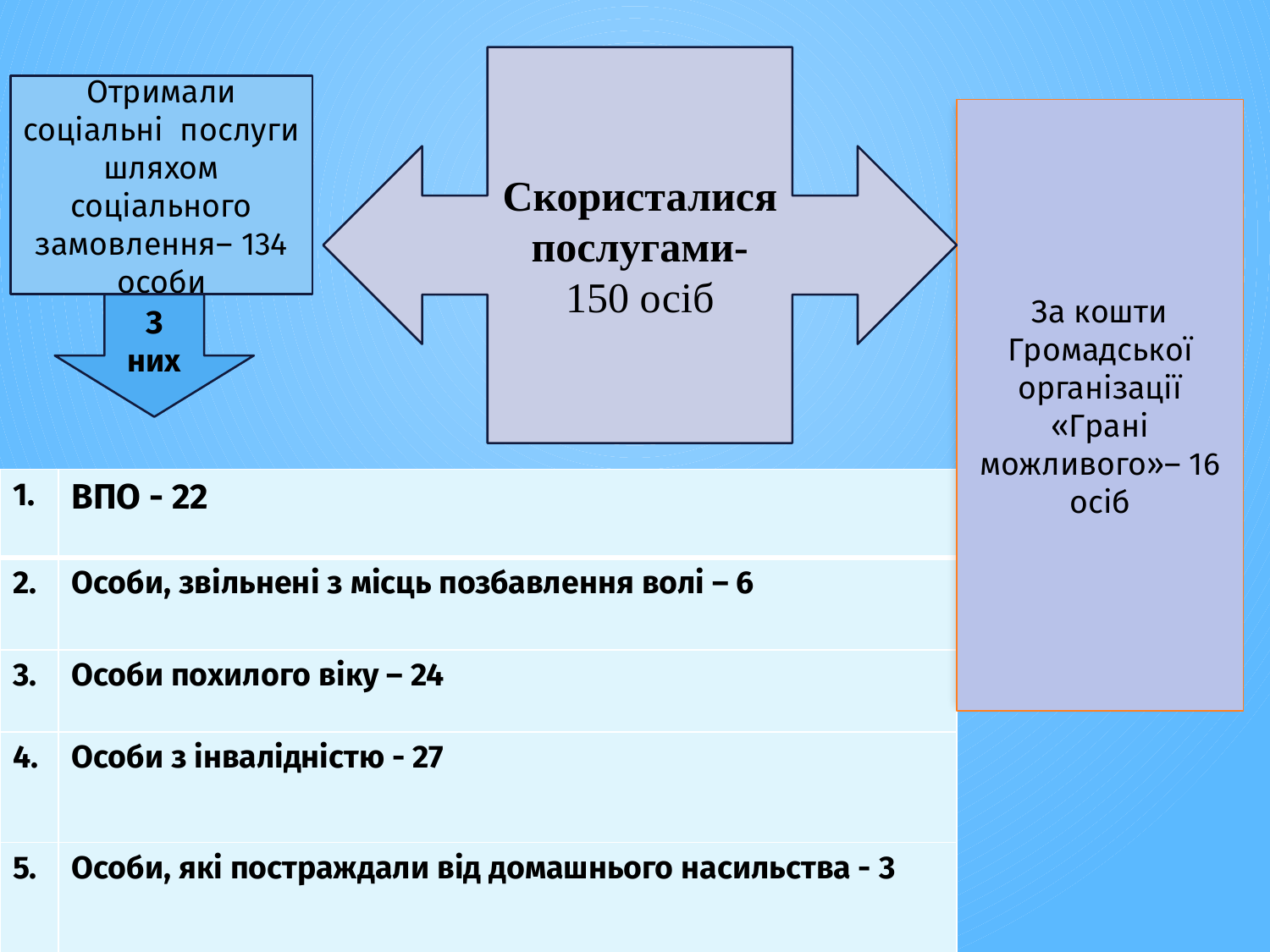

Скористалися послугами-150 осіб
Отримали соціальні  послуги шляхом соціального замовлення– 134 особи
За кошти Громадської організації «Грані можливого»– 16 осіб
З них
| 1. | ВПО - 22 |
| --- | --- |
| 2. | Особи, звільнені з місць позбавлення волі – 6 |
| 3. | Особи похилого віку – 24 |
| 4. | Особи з інвалідністю - 27 |
| 5. | Особи, які постраждали від домашнього насильства - 3 |